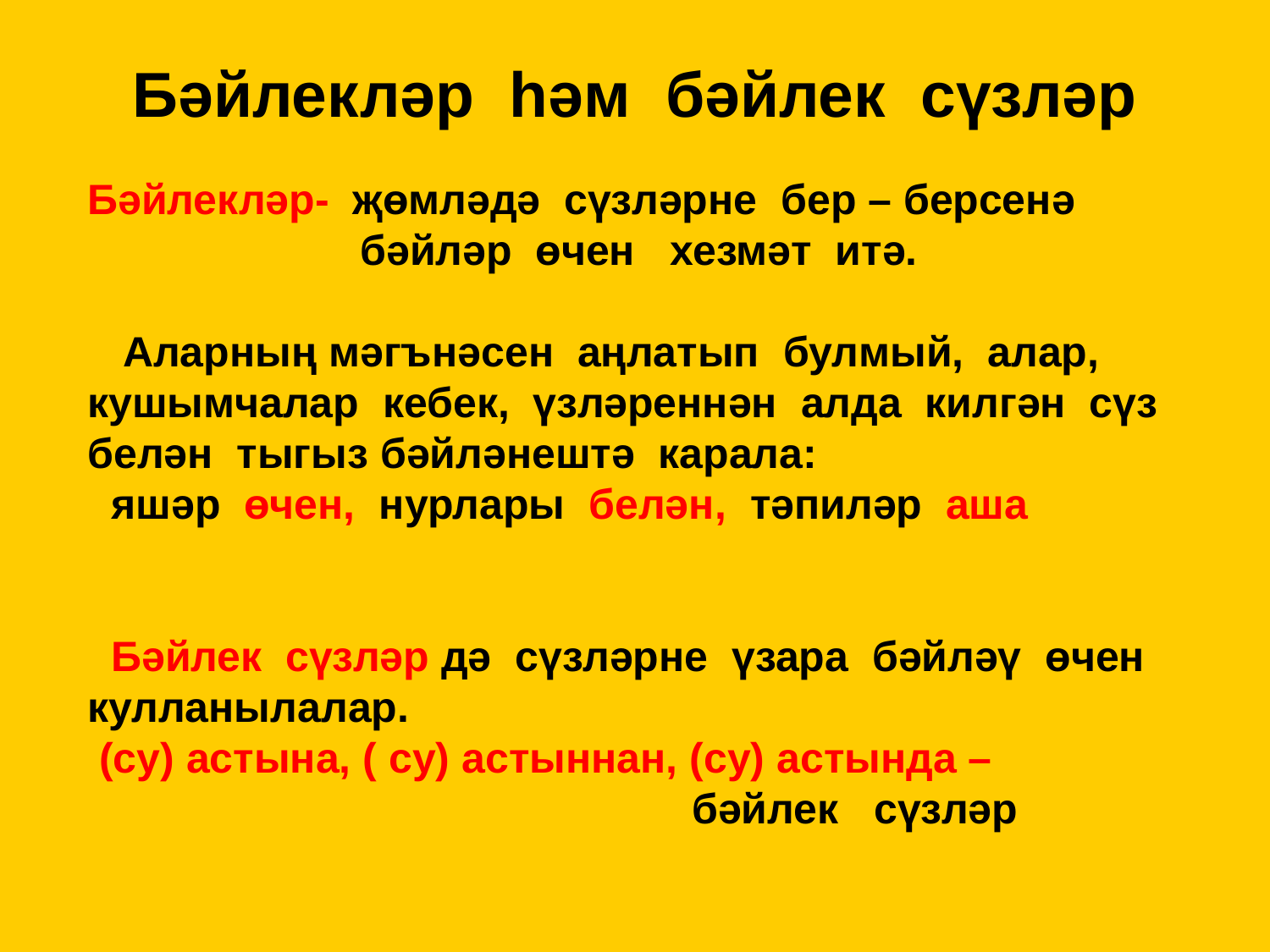

# Бәйлекләр  һәм  бәйлек  сүзләр
Бәйлекләр-  җөмләдә  сүзләрне  бер – берсенә
                       бәйләр  өчен   хезмәт  итә.

   Аларның мәгънәсен  аңлатып  булмый,  алар,     кушымчалар  кебек,  үзләреннән  алда  килгән  сүз   белән  тыгыз бәйләнештә  карала:
  яшәр  өчен,  нурлары  белән,  тәпиләр  аша

  Бәйлек  сүзләр дә  сүзләрне  үзара  бәйләү  өчен  кулланылалар.
 (су) астына, ( су) астыннан, (су) астында –
                                                   бәйлек   сүзләр